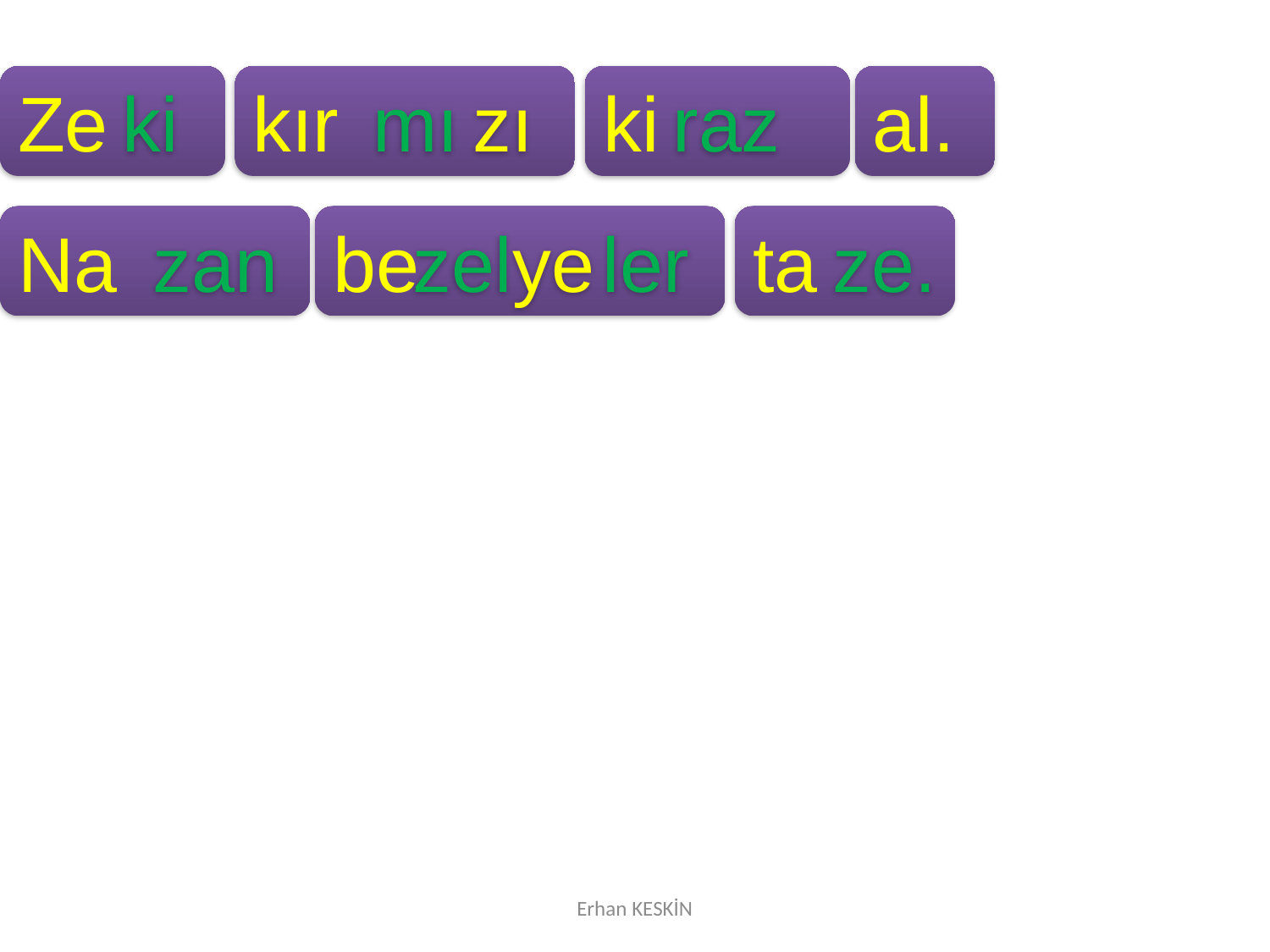

Ze
ki
kır
mı
zı
ki
raz
al.
Na
zan
be
zel
ye
ler
ta
ze.
Erhan KESKİN